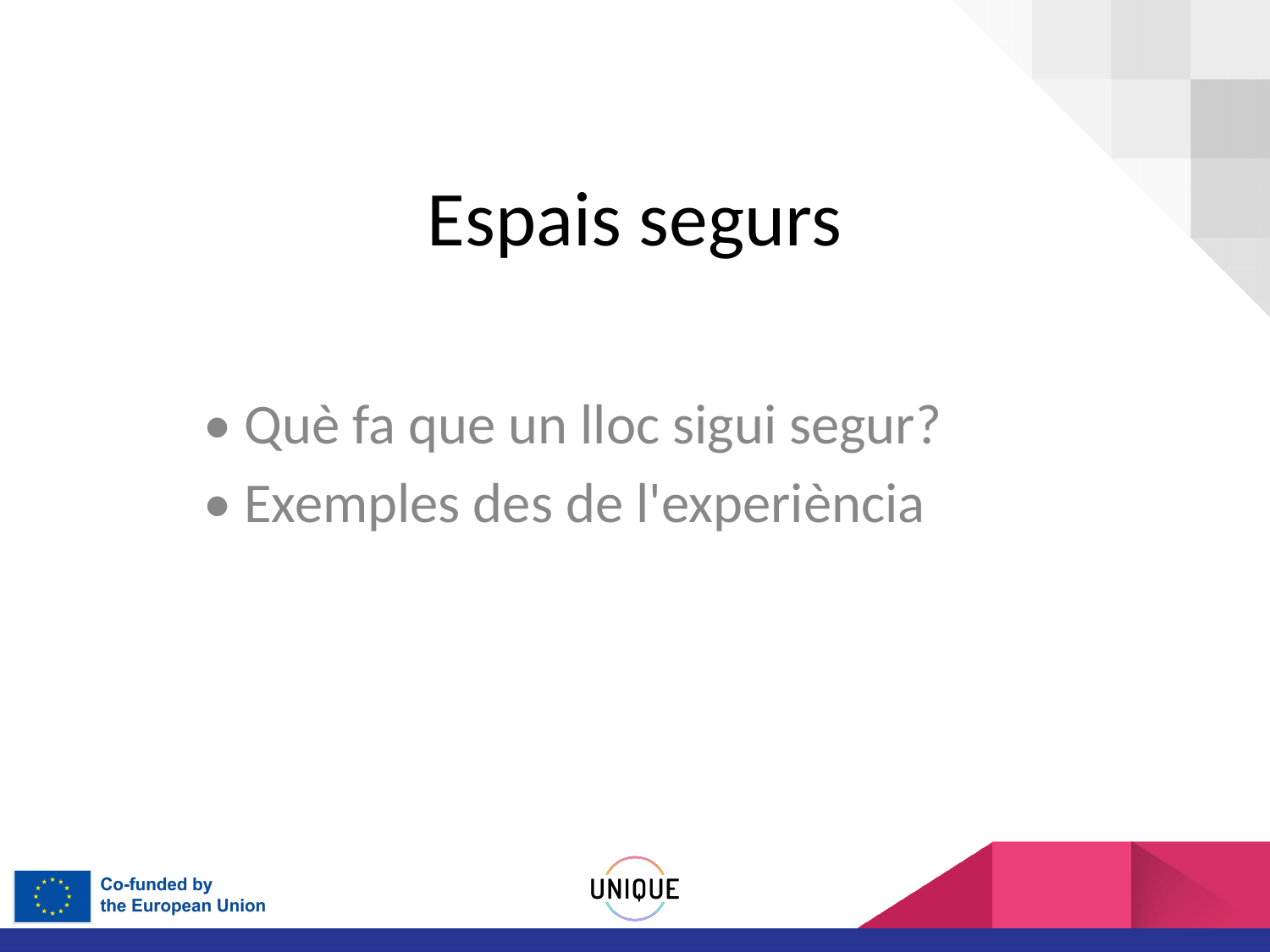

# Espais segurs
• Què fa que un lloc sigui segur?
• Exemples des de l'experiència